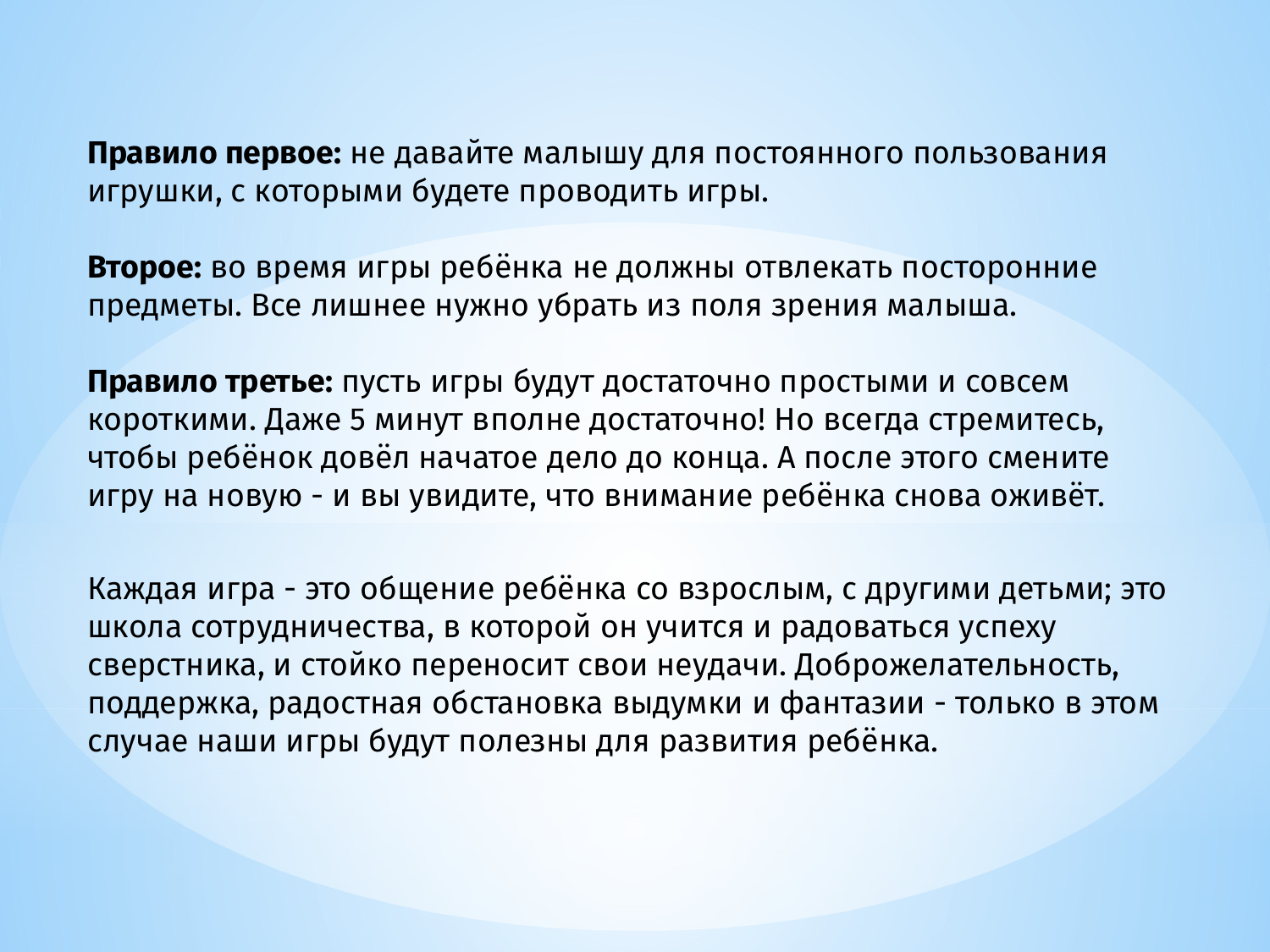

Правило первое: не давайте малышу для постоянного пользования игрушки, с которыми будете проводить игры.

Второе: во время игры ребёнка не должны отвлекать посторонние предметы. Все лишнее нужно убрать из поля зрения малыша.

Правило третье: пусть игры будут достаточно простыми и совсем короткими. Даже 5 минут вполне достаточно! Но всегда стремитесь, чтобы ребёнок довёл начатое дело до конца. А после этого смените игру на новую - и вы увидите, что внимание ребёнка снова оживёт.

Каждая игра - это общение ребёнка со взрослым, с другими детьми; это школа сотрудничества, в которой он учится и радоваться успеху сверстника, и стойко переносит свои неудачи. Доброжелательность, поддержка, радостная обстановка выдумки и фантазии - только в этом случае наши игры будут полезны для развития ребёнка.